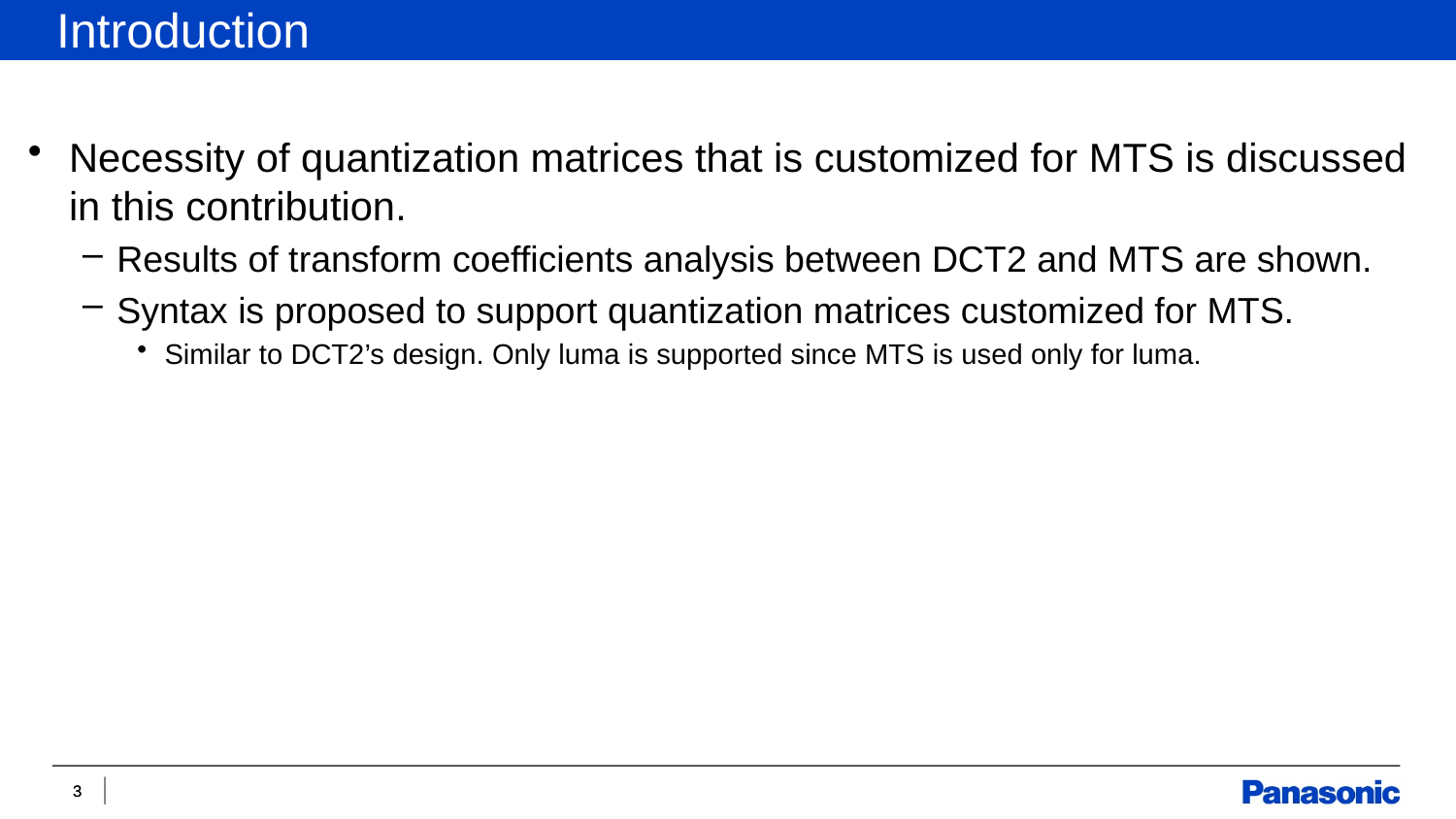

Introduction
Necessity of quantization matrices that is customized for MTS is discussed in this contribution.
Results of transform coefficients analysis between DCT2 and MTS are shown.
Syntax is proposed to support quantization matrices customized for MTS.
Similar to DCT2’s design. Only luma is supported since MTS is used only for luma.
3